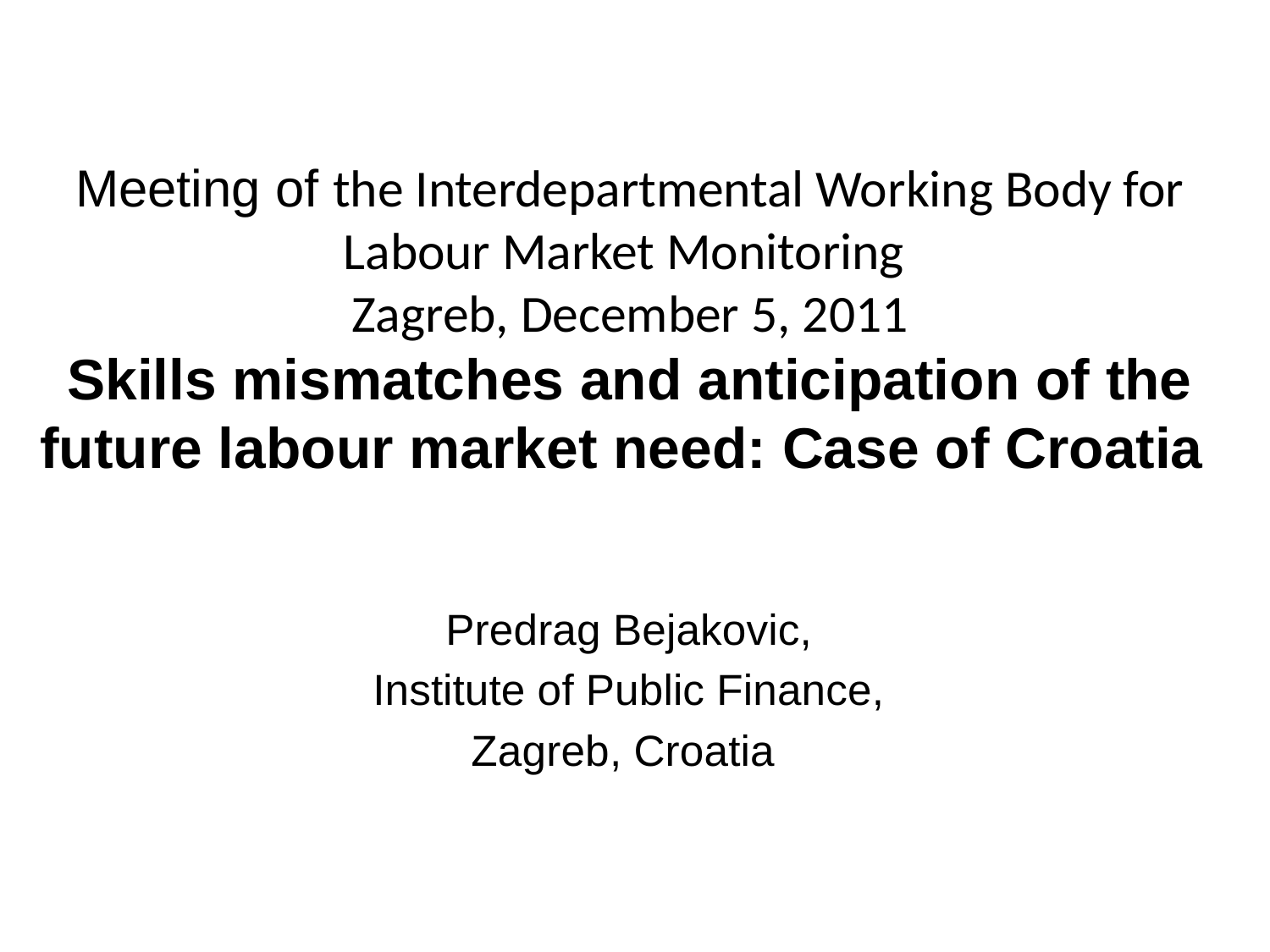

# Meeting of the Interdepartmental Working Body for Labour Market Monitoring Zagreb, December 5, 2011 Skills mismatches and anticipation of the future labour market need: Case of Croatia
Predrag Bejakovic,
Institute of Public Finance,
Zagreb, Croatia